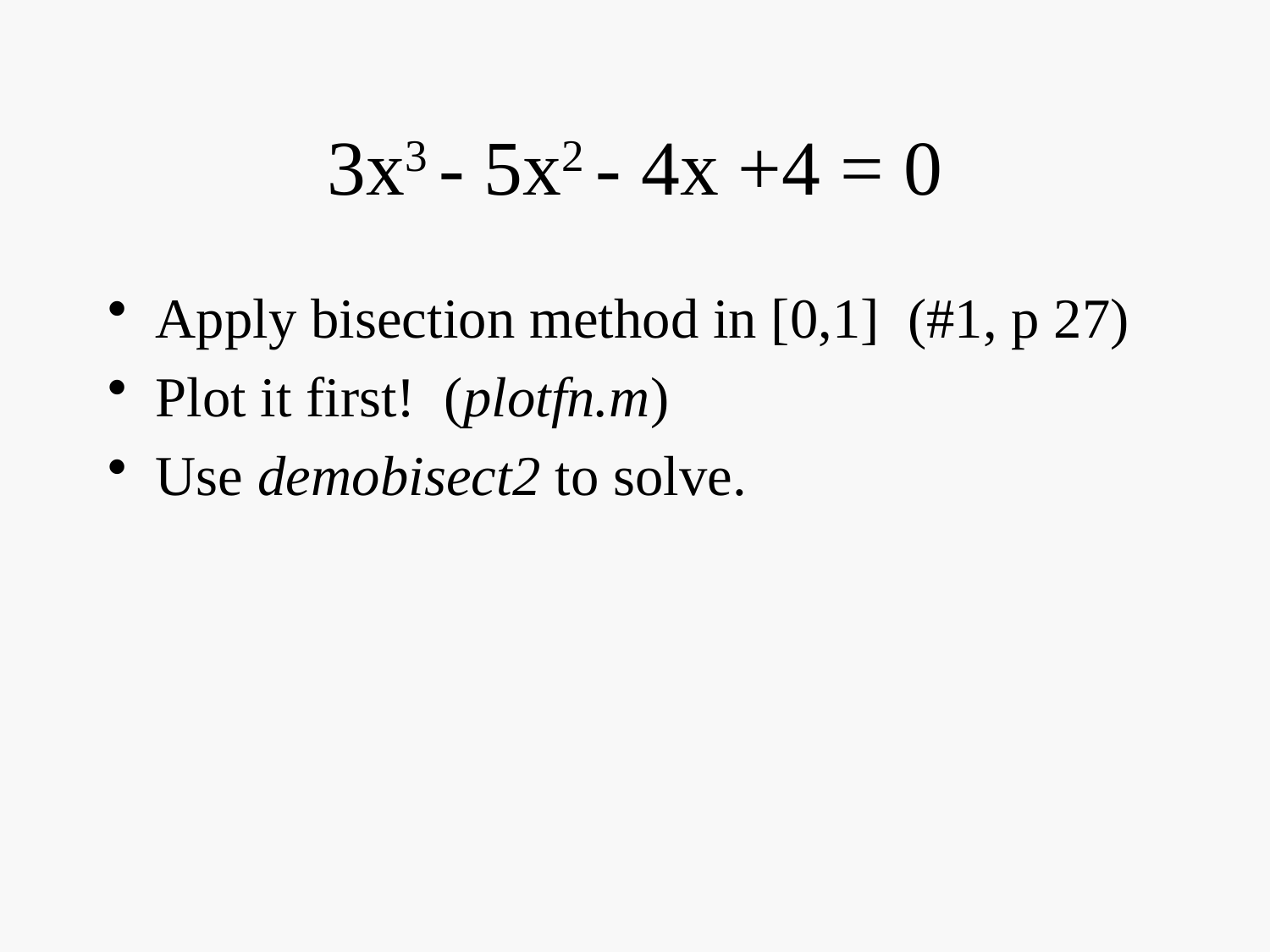

# 3x3 - 5x2 - 4x +4 = 0
Apply bisection method in [0,1]  (#1, p 27)
Plot it first!  (plotfn.m)
Use demobisect2 to solve.